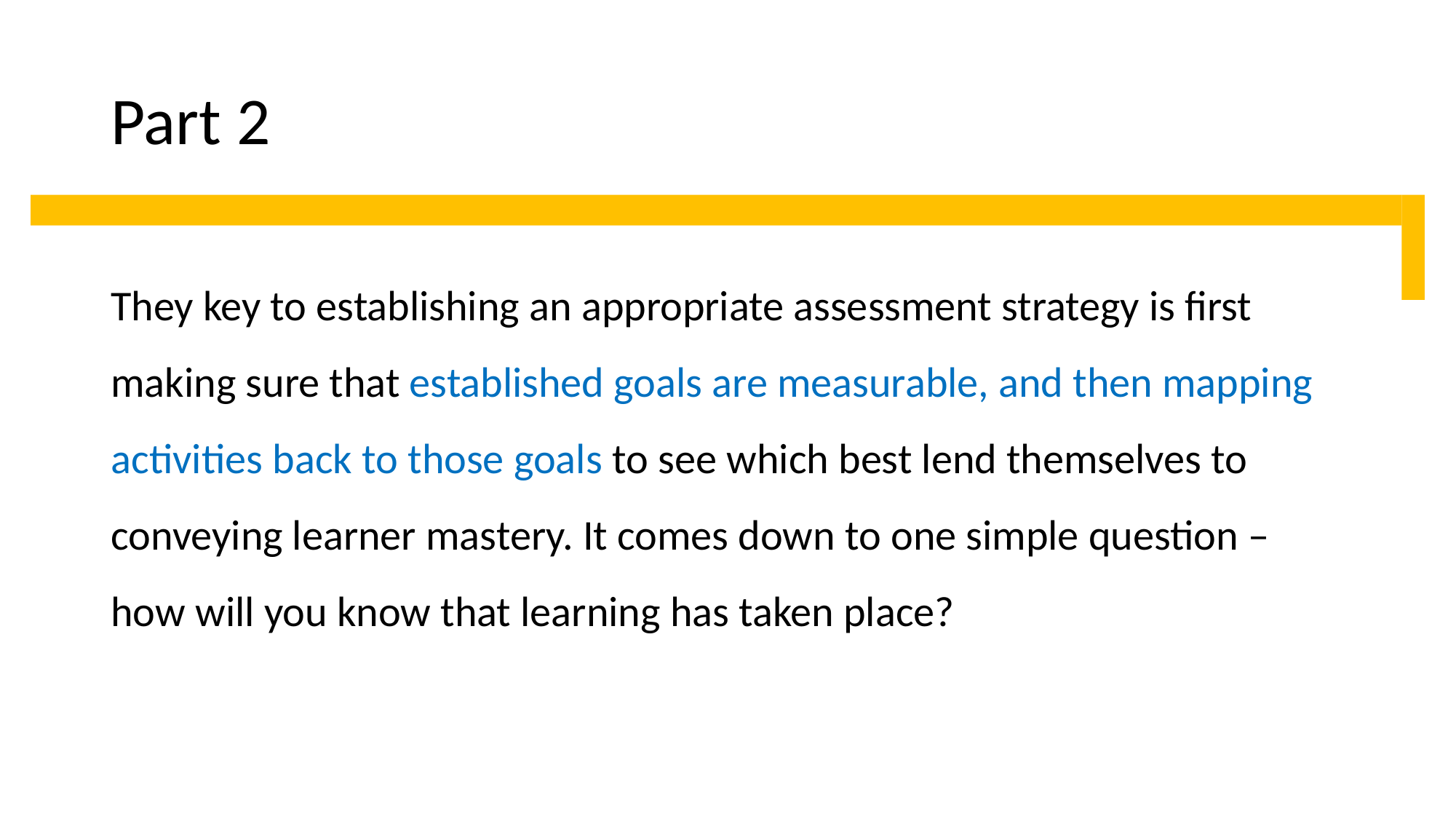

# Part 2

They key to establishing an appropriate assessment strategy is first making sure that established goals are measurable, and then mapping activities back to those goals to see which best lend themselves to conveying learner mastery. It comes down to one simple question – how will you know that learning has taken place?